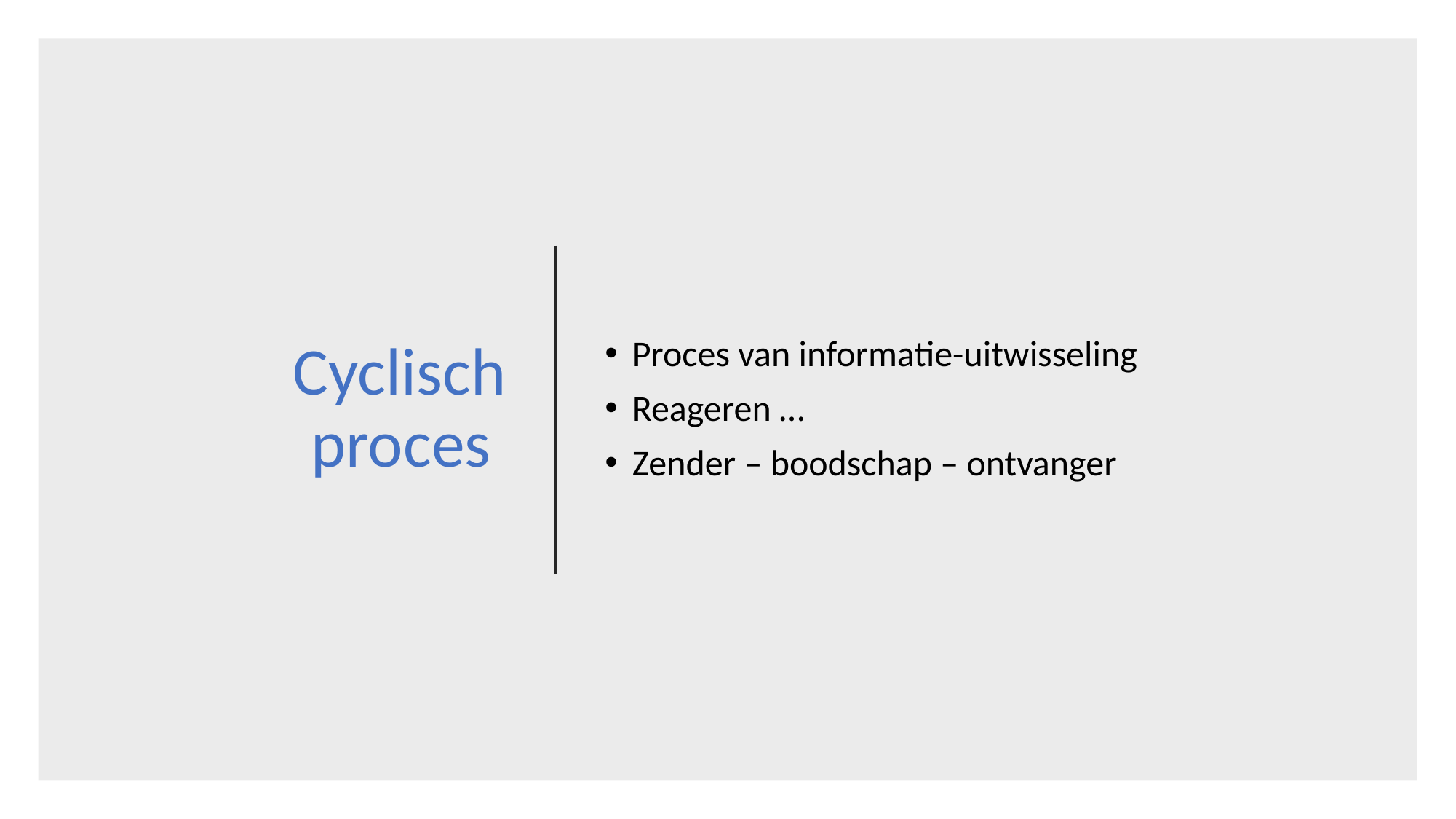

# Cyclisch proces
Proces van informatie-uitwisseling
Reageren …
Zender – boodschap – ontvanger